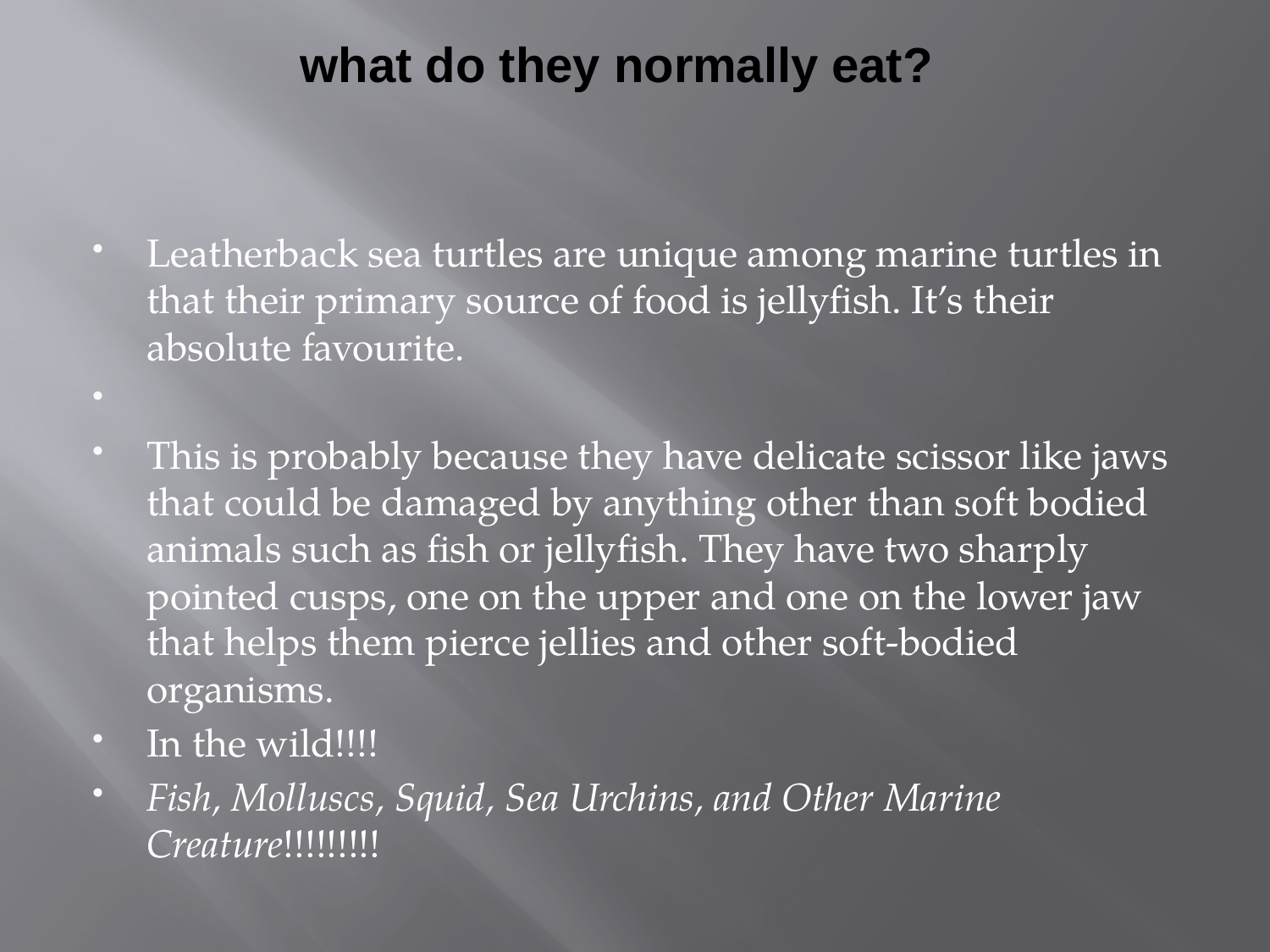

# what do they normally eat?
Leatherback sea turtles are unique among marine turtles in that their primary source of food is jellyfish. It’s their absolute favourite.

This is probably because they have delicate scissor like jaws that could be damaged by anything other than soft bodied animals such as fish or jellyfish. They have two sharply pointed cusps, one on the upper and one on the lower jaw that helps them pierce jellies and other soft-bodied organisms.
In the wild!!!!
Fish, Molluscs, Squid, Sea Urchins, and Other Marine Creature!!!!!!!!!